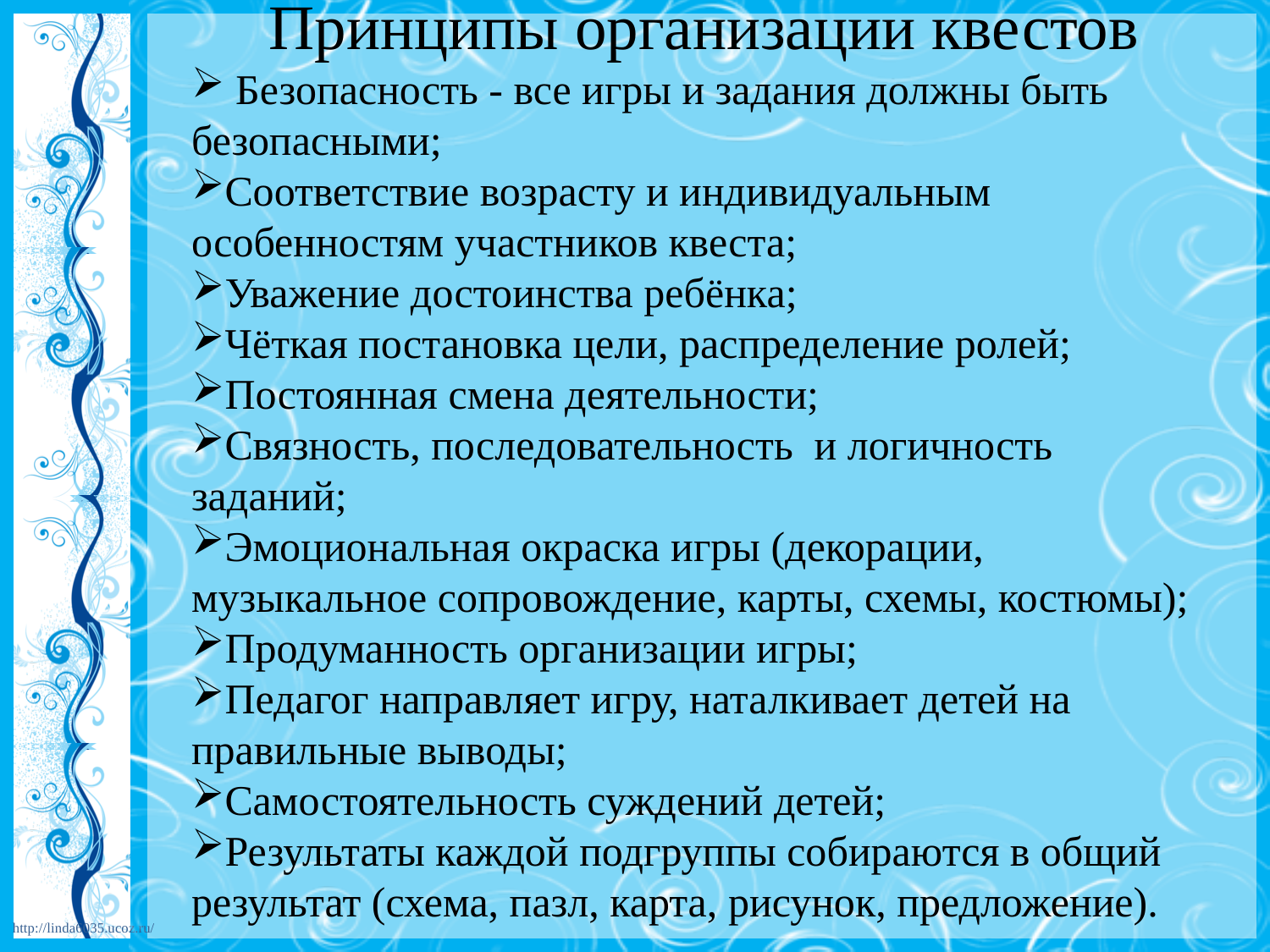

Принципы организации квестов
 Безопасность - все игры и задания должны быть безопасными;
Соответствие возрасту и индивидуальным особенностям участников квеста;
Уважение достоинства ребёнка;
Чёткая постановка цели, распределение ролей;
Постоянная смена деятельности;
Связность, последовательность  и логичность заданий;
Эмоциональная окраска игры (декорации, музыкальное сопровождение, карты, схемы, костюмы);
Продуманность организации игры;
Педагог направляет игру, наталкивает детей на правильные выводы;
Самостоятельность суждений детей;
Результаты каждой подгруппы собираются в общий результат (схема, пазл, карта, рисунок, предложение).